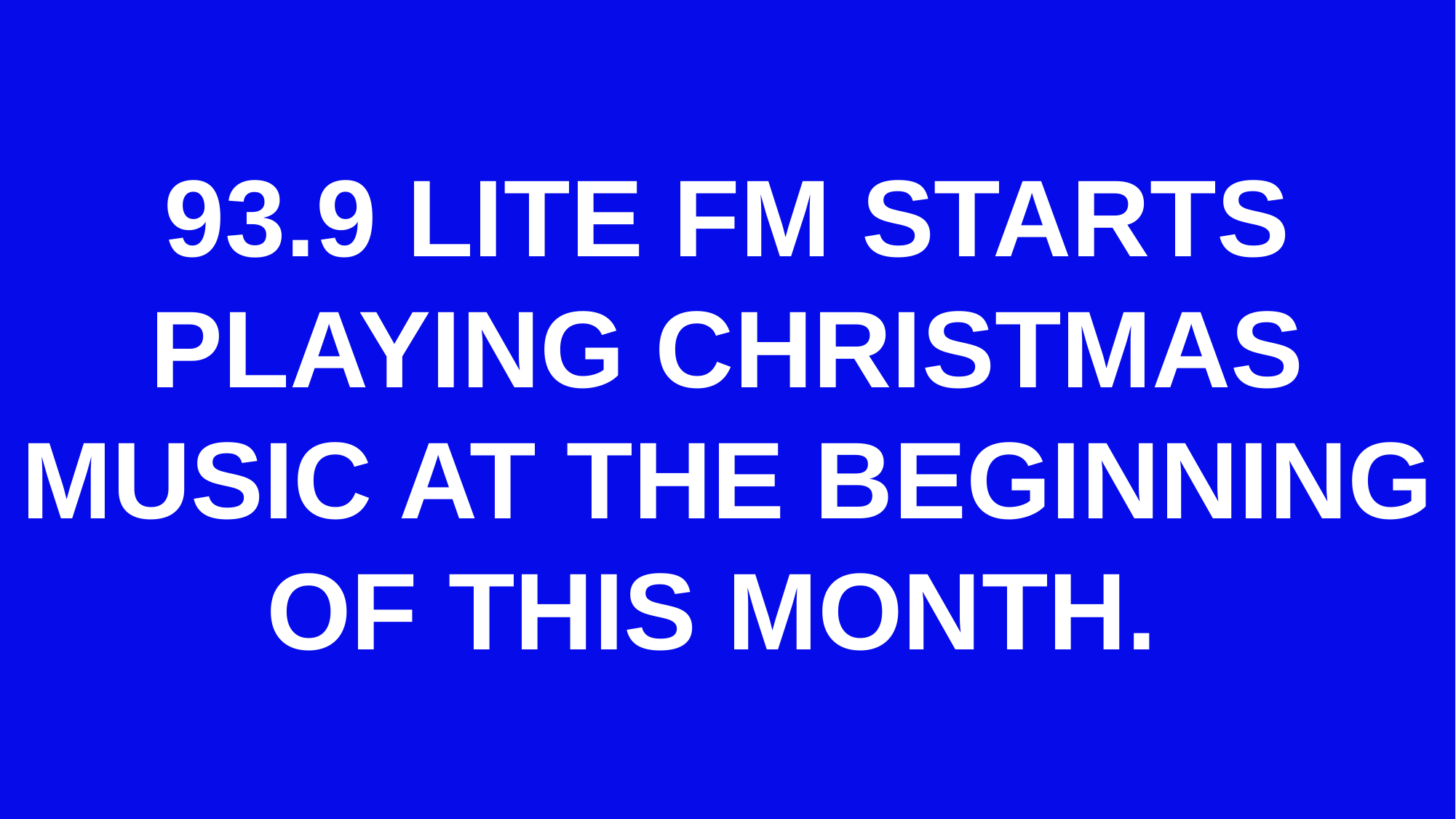

93.9 LITE FM STARTS PLAYING CHRISTMAS MUSIC AT THE BEGINNING OF THIS MONTH.